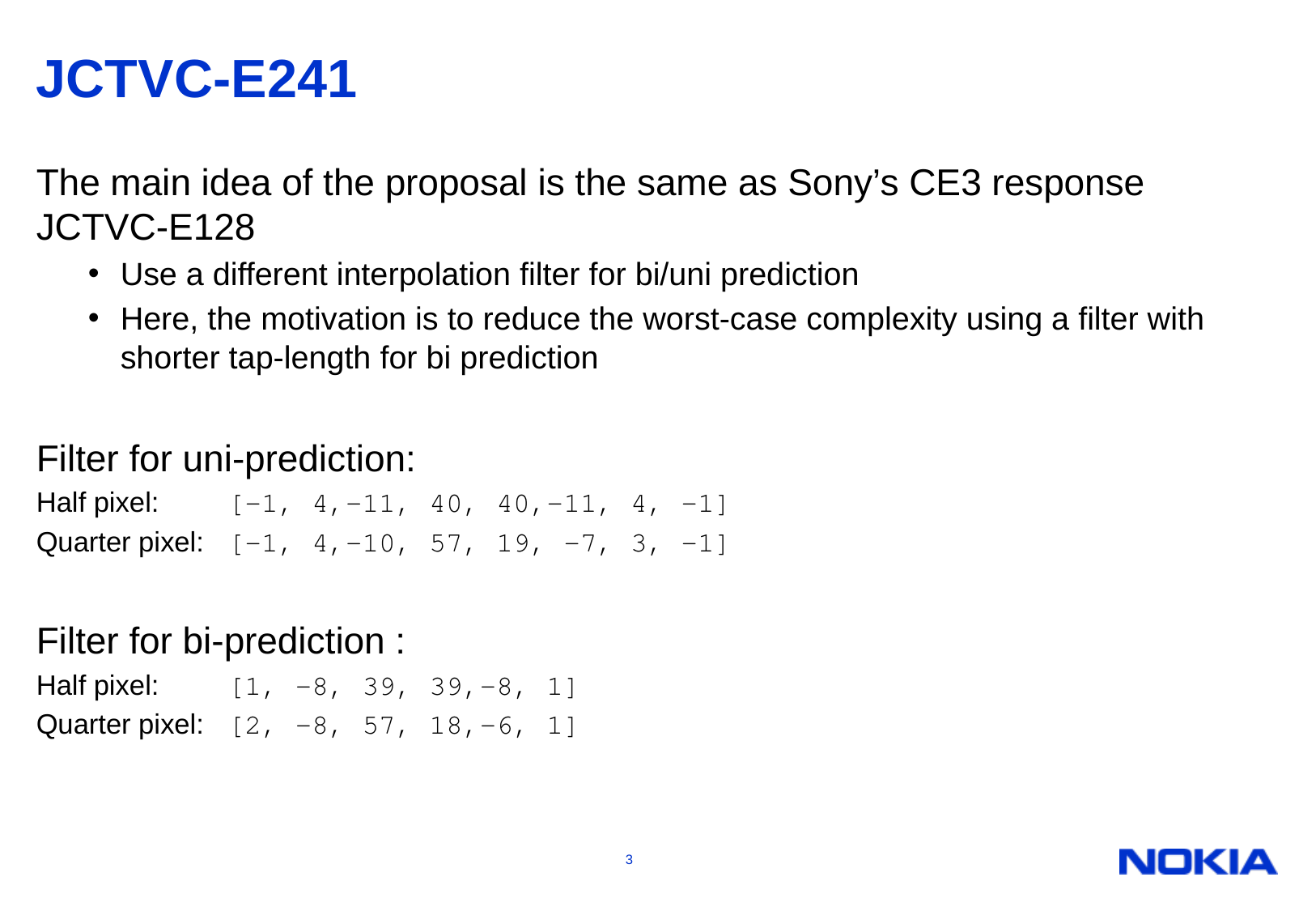

# JCTVC-E241
The main idea of the proposal is the same as Sony’s CE3 response JCTVC-E128
Use a different interpolation filter for bi/uni prediction
Here, the motivation is to reduce the worst-case complexity using a filter with shorter tap-length for bi prediction

Filter for uni-prediction:
Half pixel: 	[-1, 4,-11, 40, 40,-11, 4, -1]
Quarter pixel:	[-1, 4,-10, 57, 19, -7, 3, -1]

Filter for bi-prediction :
Half pixel: 	[1, -8, 39, 39,-8, 1]
Quarter pixel:	[2, -8, 57, 18,-6, 1]